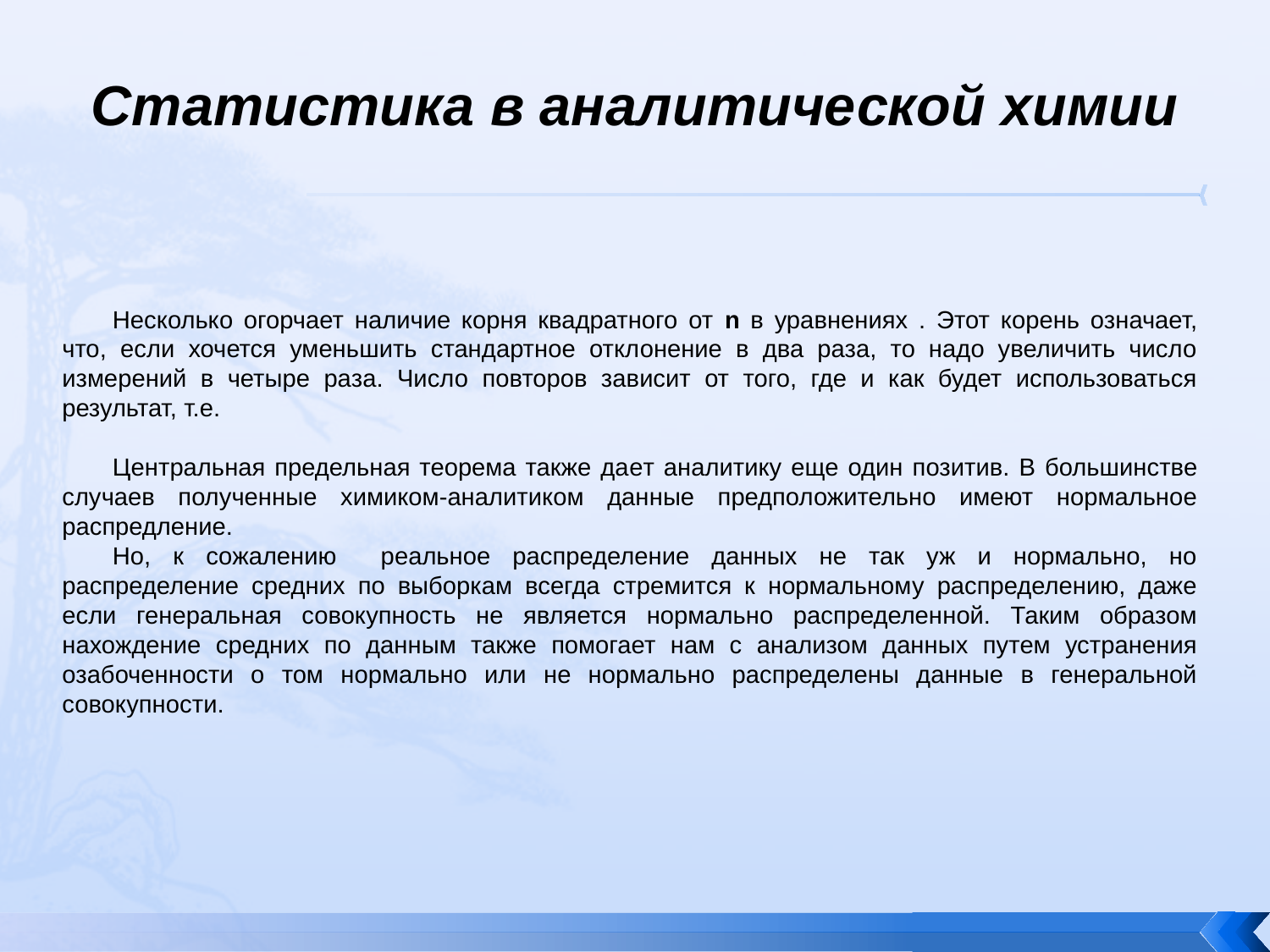

# Статистика в аналитической химии
Несколько огорчает наличие корня квадратного от n в уравнениях . Этот корень означает, что, если хочется уменьшить стандартное отклонение в два раза, то надо увеличить число измерений в четыре раза. Число повторов зависит от того, где и как будет использоваться результат, т.е.

Центральная предельная теорема также даeт аналитику еще один позитив. В большинстве случаев полученные химиком-аналитиком данные предположительно имеют нормальное распредление.
Но, к сожалению  реальное распределение данных не так уж и нормально, но распределение средних по выборкам всегда стремится к нормальному распределению, даже если генеральная совокупность не является нормально распределенной. Таким образом нахождение средних по данным также помогает нам с анализом данных путем устранения озабоченности о том нормально или не нормально распределены данные в генеральной совокупности.